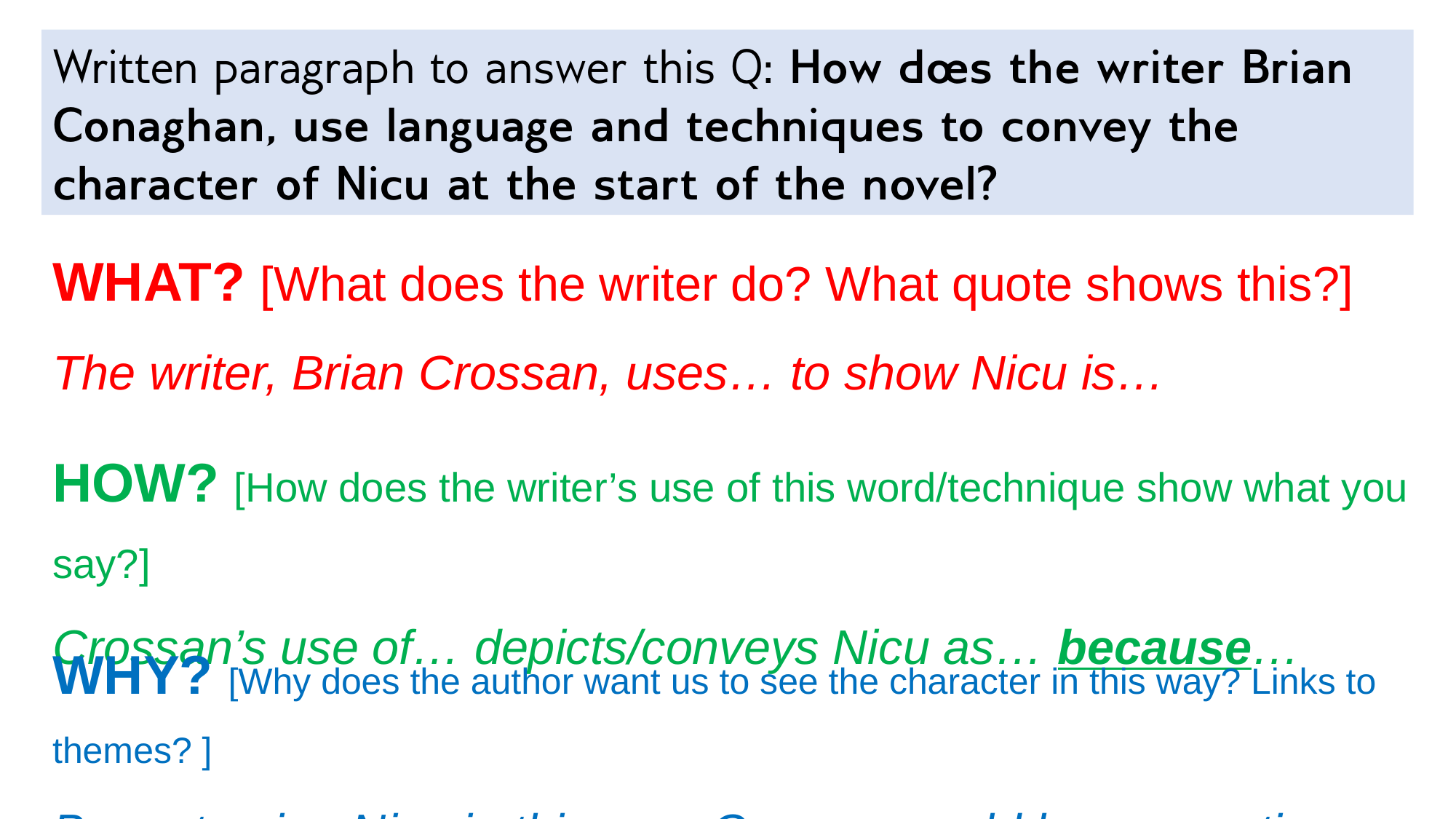

Written paragraph to answer this Q: How does the writer Brian Conaghan, use language and techniques to convey the character of Nicu at the start of the novel?
WHAT? [What does the writer do? What quote shows this?]
The writer, Brian Crossan, uses… to show Nicu is…
HOW? [How does the writer’s use of this word/technique show what you say?]
Crossan’s use of… depicts/conveys Nicu as… because…
WHY? [Why does the author want us to see the character in this way? Links to themes? ]
By portraying Nicu in this way, Crossan could be suggesting…